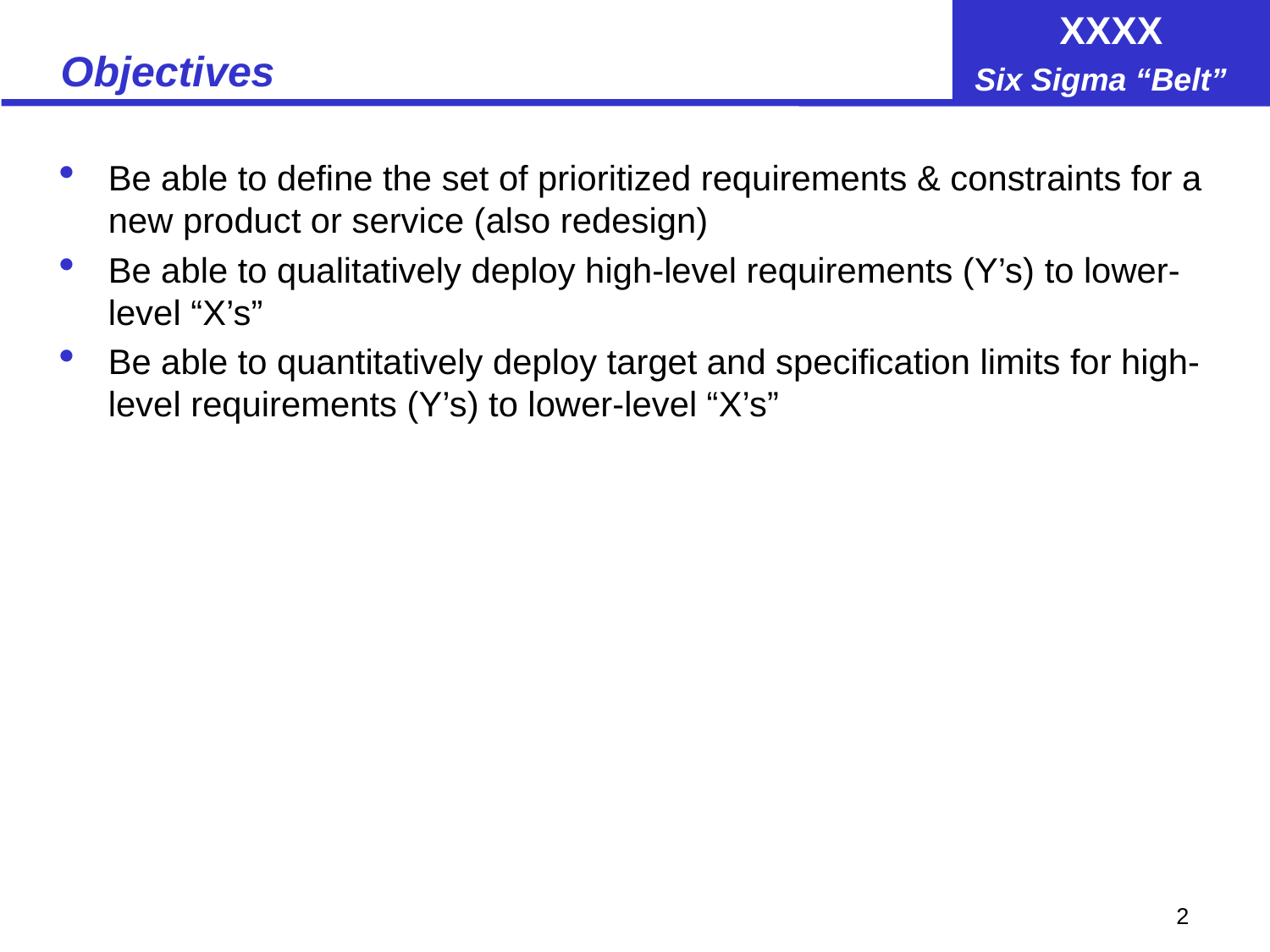

# Objectives
Be able to define the set of prioritized requirements & constraints for a new product or service (also redesign)
Be able to qualitatively deploy high-level requirements (Y’s) to lower-level “X’s”
Be able to quantitatively deploy target and specification limits for high-level requirements (Y’s) to lower-level “X’s”